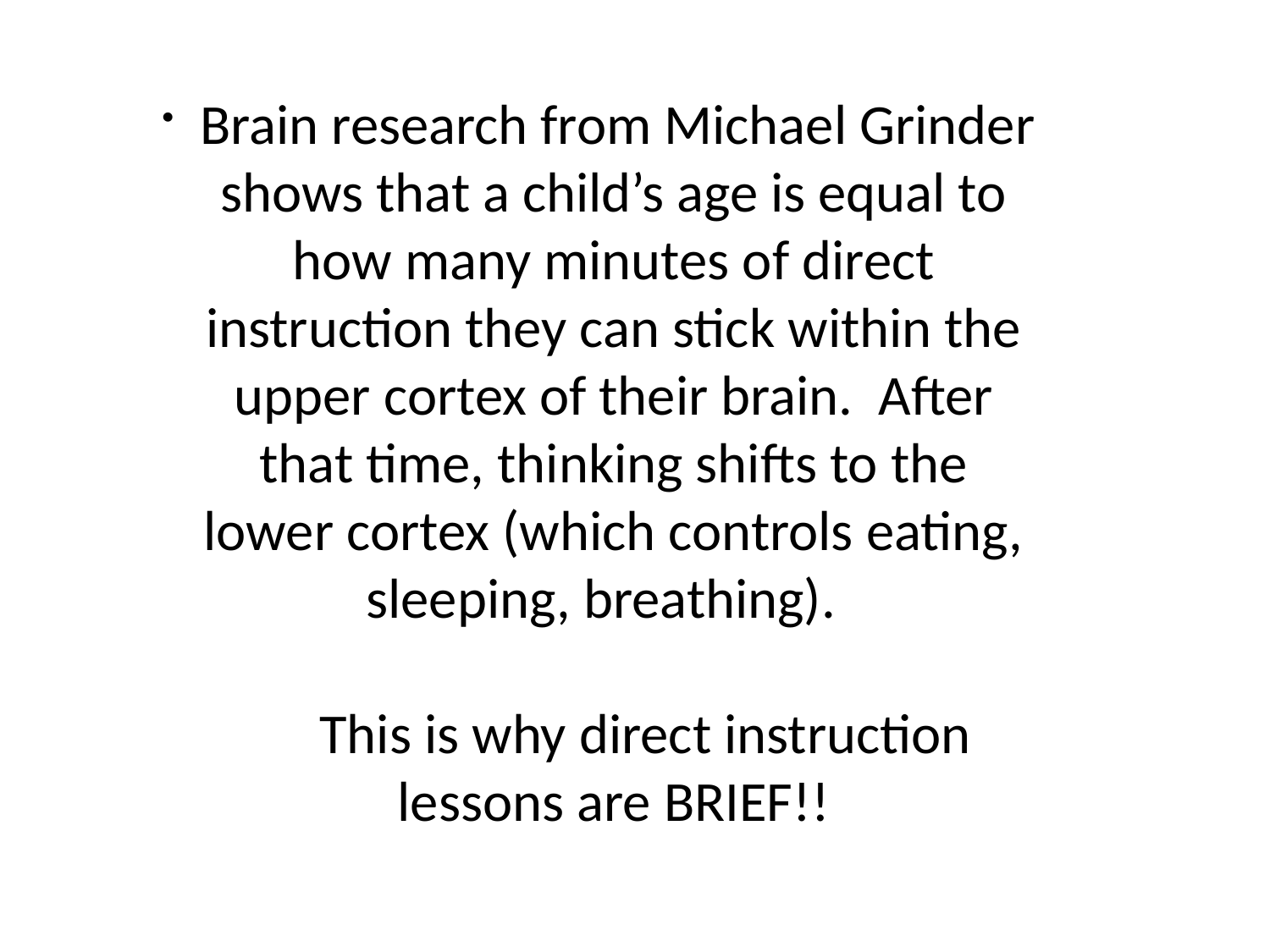

# Brain research from Michael Grinder shows that a child’s age is equal to how many minutes of direct instruction they can stick within the upper cortex of their brain.  After that time, thinking shifts to the lower cortex (which controls eating, sleeping, breathing). This is why direct instruction lessons are BRIEF!!